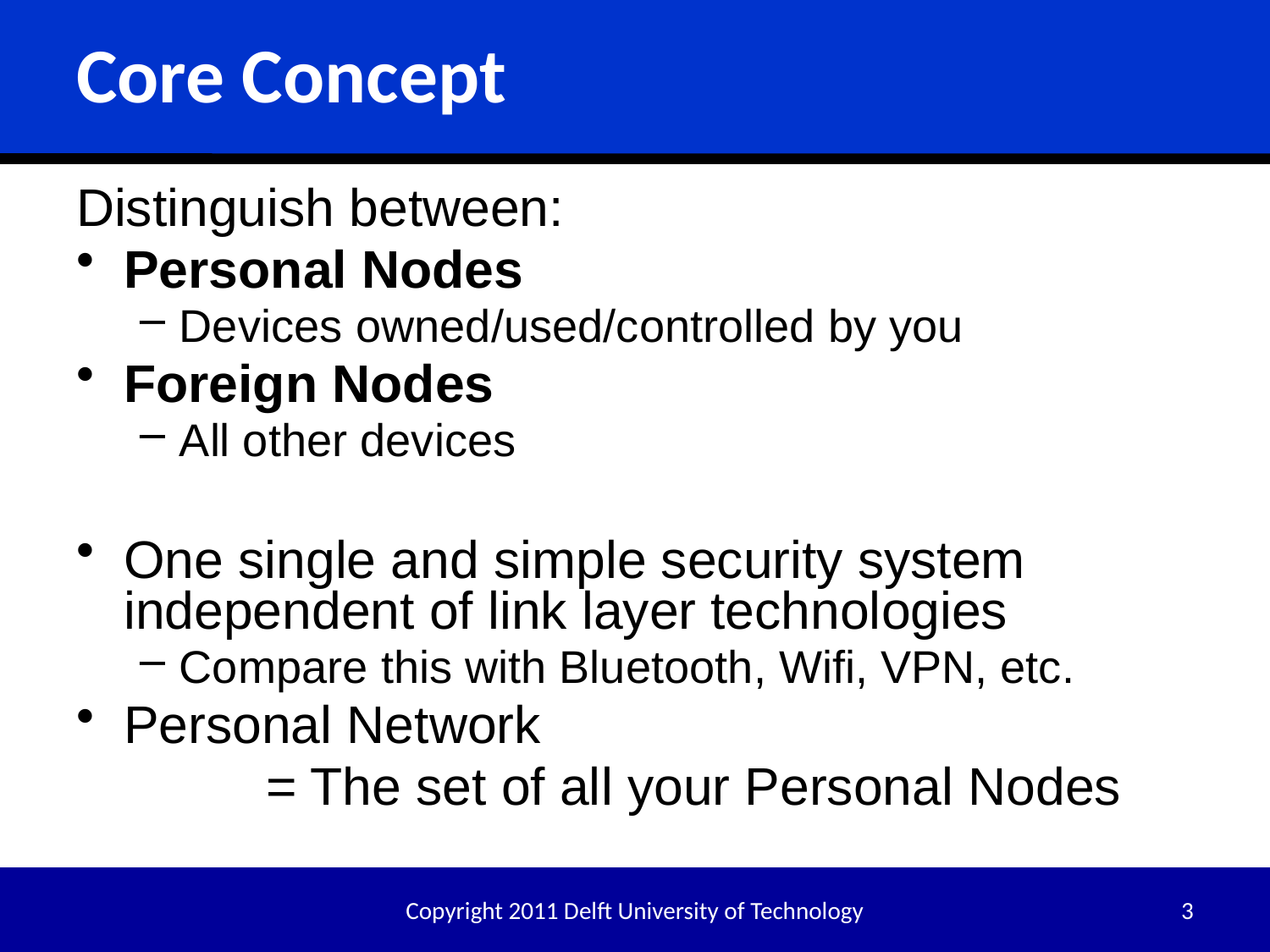

# Core Concept
Distinguish between:
Personal Nodes
Devices owned/used/controlled by you
Foreign Nodes
All other devices

One single and simple security system independent of link layer technologies
Compare this with Bluetooth, Wifi, VPN, etc.
Personal Network
             = The set of all your Personal Nodes
Copyright 2011 Delft University of Technology
3